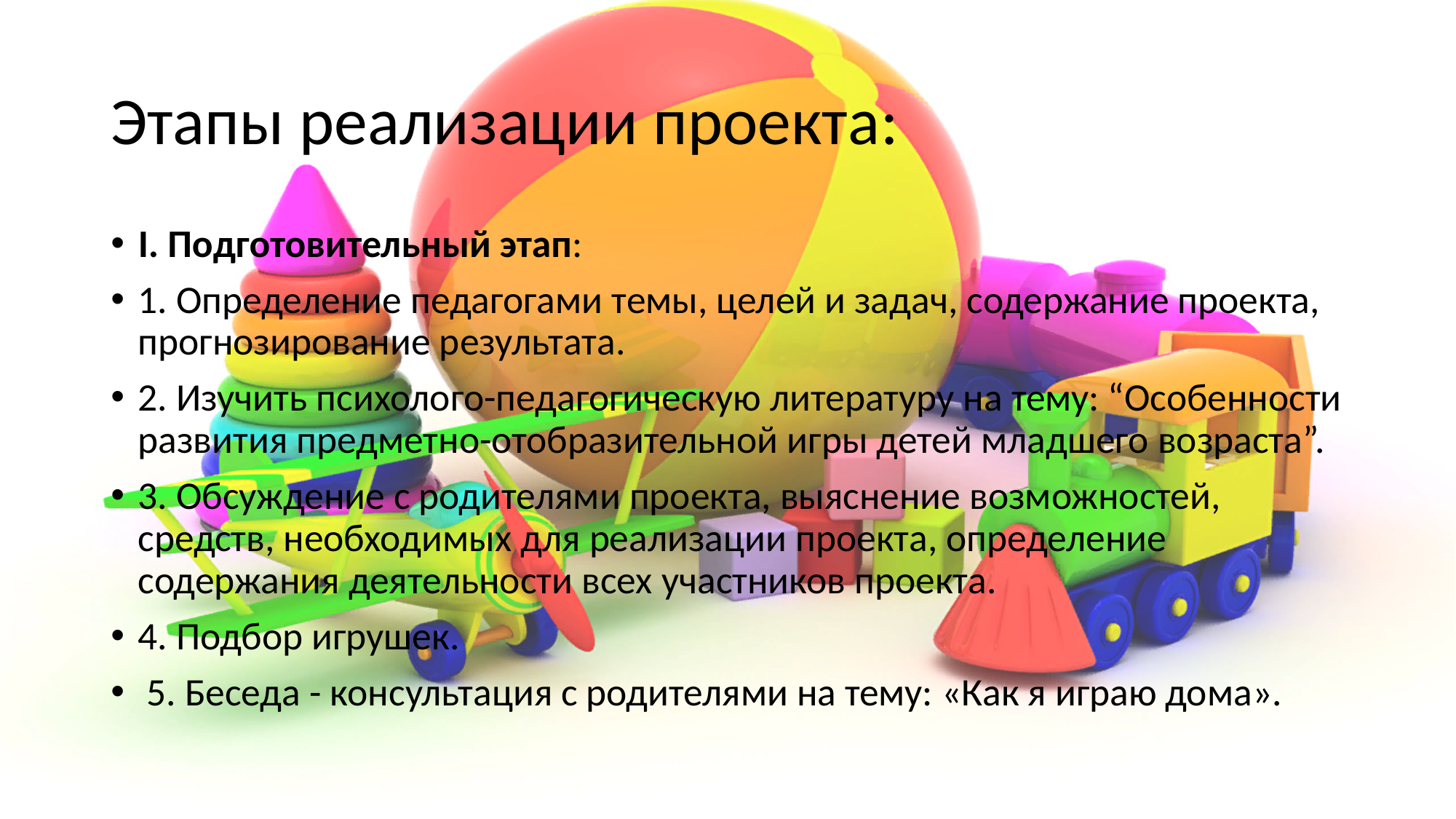

# Этапы реализации проекта:
I. Подготовительный этап:
1. Определение педагогами темы, целей и задач, содержание проекта, прогнозирование результата.
2. Изучить психолого-педагогическую литературу на тему: “Особенности развития предметно-отобразительной игры детей младшего возраста”.
3. Обсуждение с родителями проекта, выяснение возможностей, средств, необходимых для реализации проекта, определение содержания деятельности всех участников проекта.
4. Подбор игрушек.
 5. Беседа - консультация с родителями на тему: «Как я играю дома».